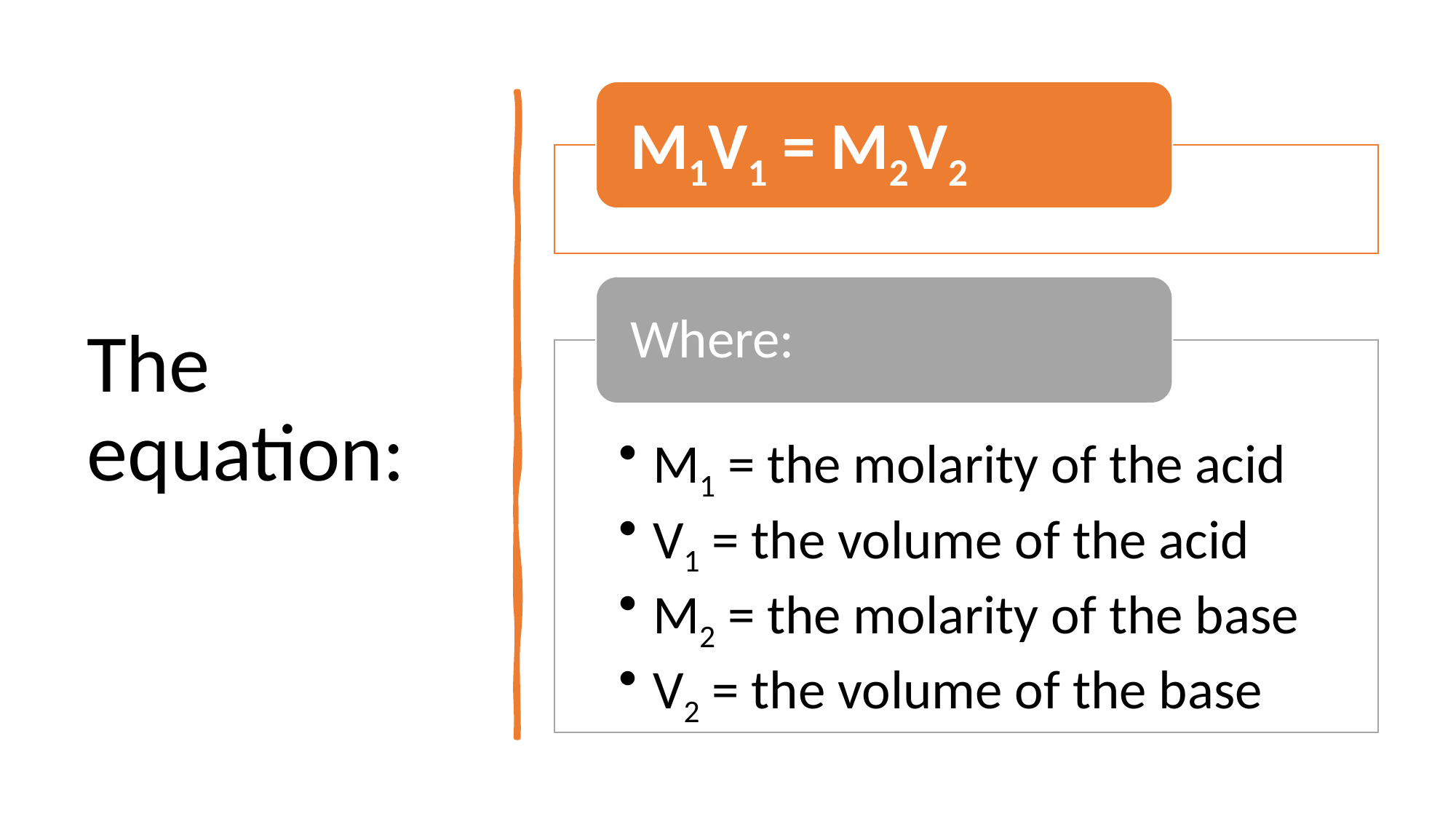

M1V1 = M2V2
M1 = the molarity of the acid
V1 = the volume of the acid
M2 = the molarity of the base
V2 = the volume of the base
Where:
# The equation: